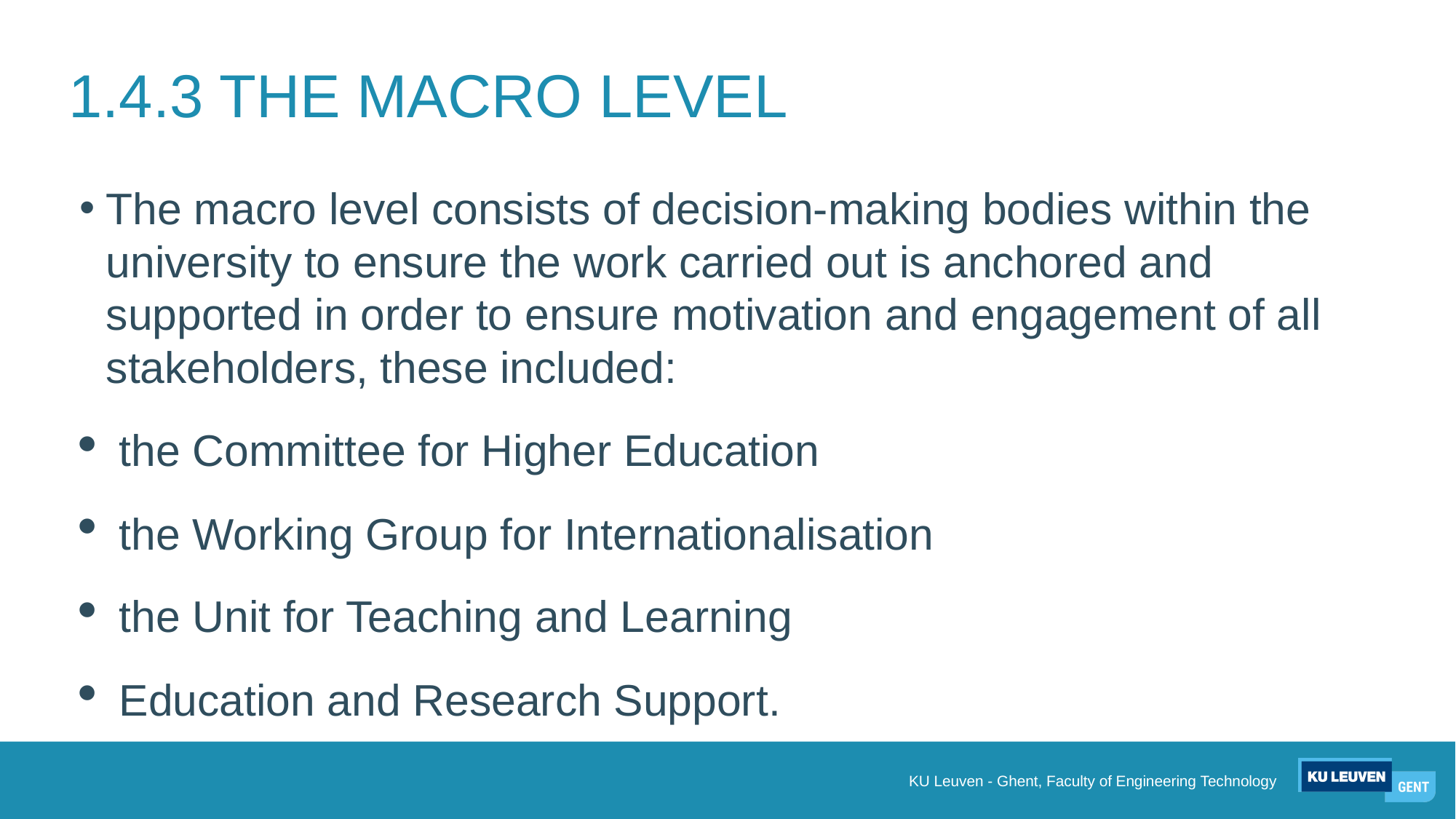

# 1.4.3 THE MACRO LEVEL
The macro level consists of decision-making bodies within the university to ensure the work carried out is anchored and supported in order to ensure motivation and engagement of all stakeholders, these included:
the Committee for Higher Education
the Working Group for Internationalisation
the Unit for Teaching and Learning
Education and Research Support.

KU Leuven - Ghent, Faculty of Engineering Technology